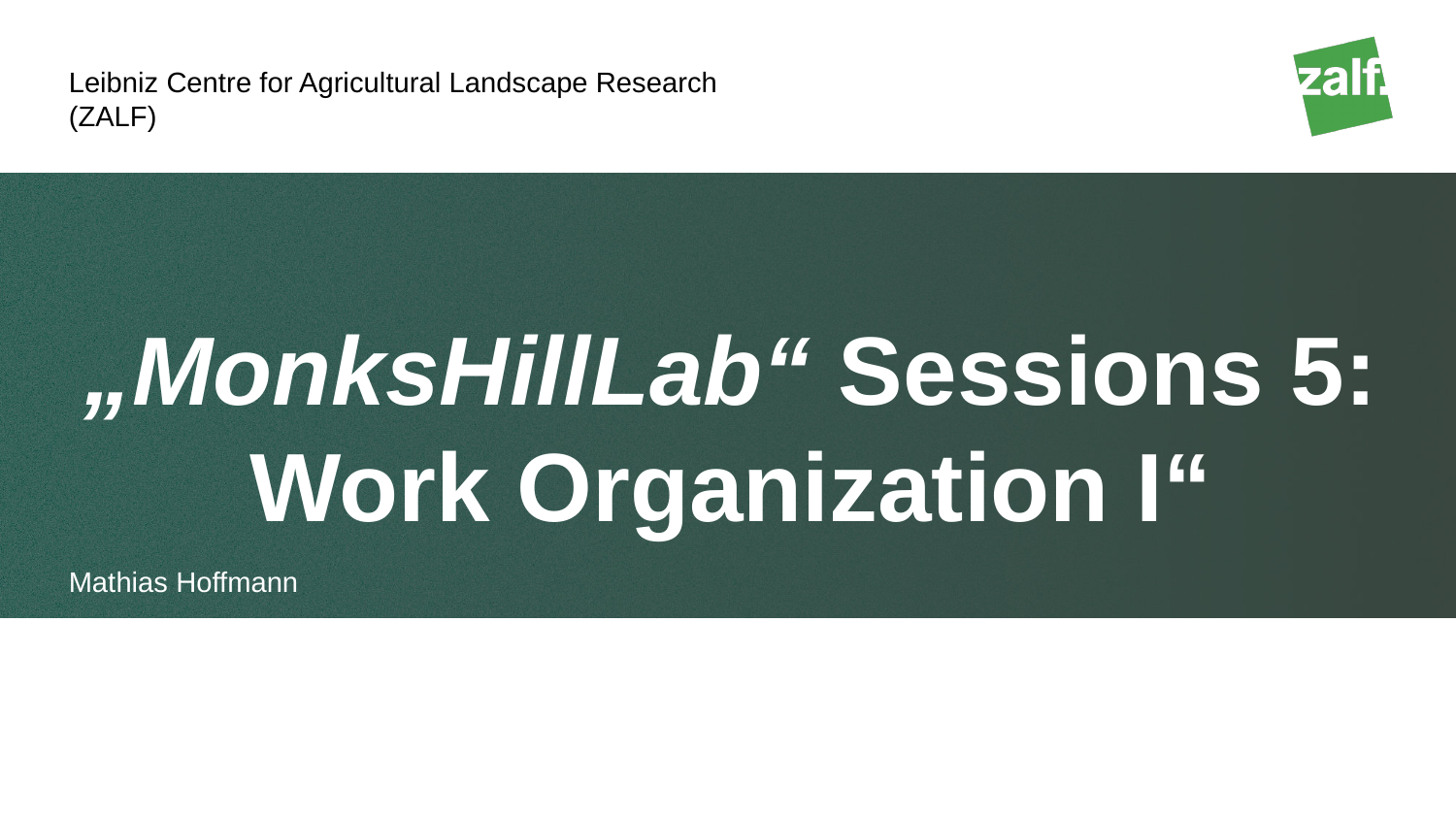

„MonksHillLab“ Sessions 5: Work Organization I“
Mathias Hoffmann